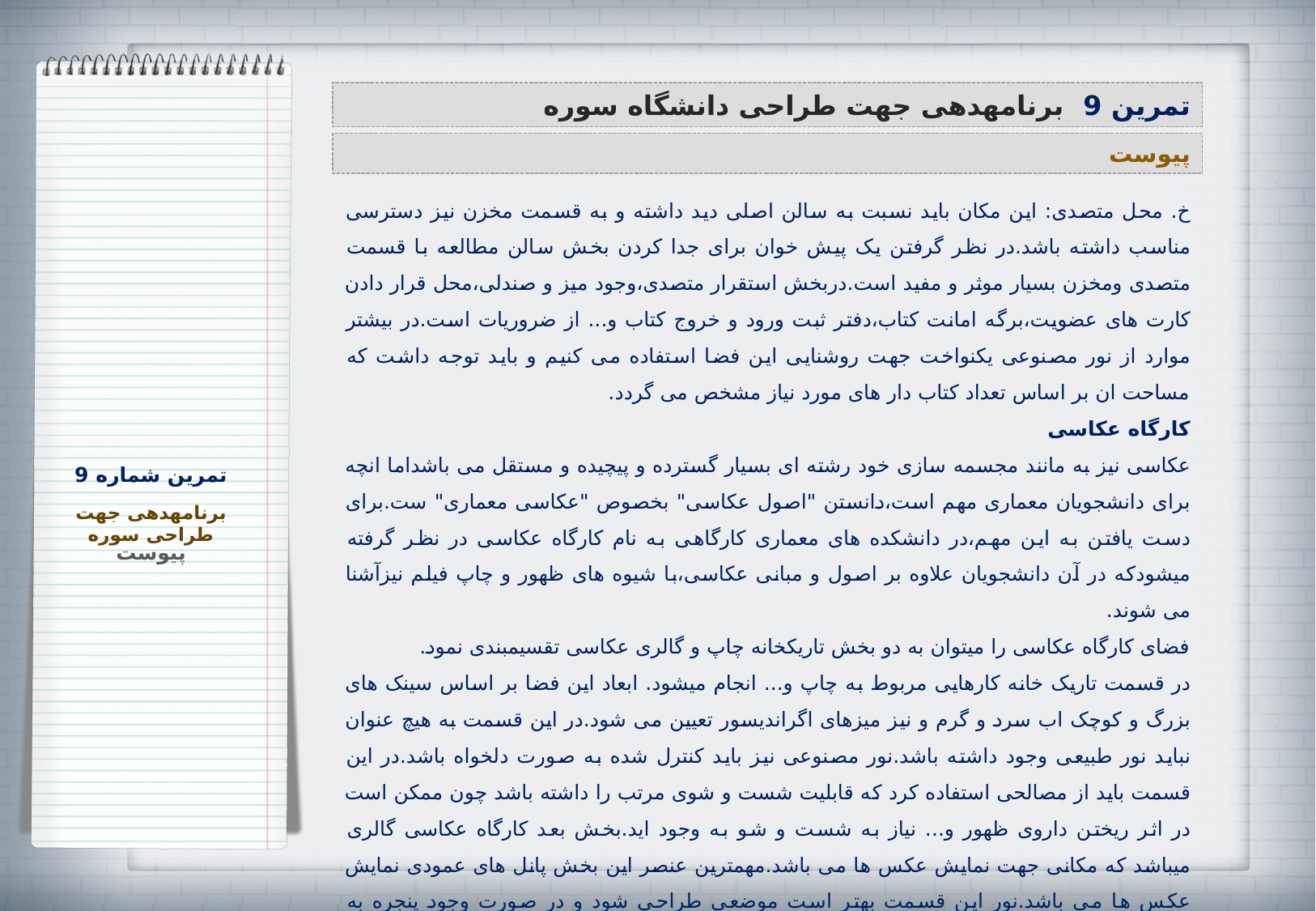

تمرین 9  برنامه‏دهی جهت طراحی دانشگاه سوره
پیوست
خ. محل متصدی: این مکان باید نسبت به سالن اصلی دید داشته و به قسمت مخزن نیز دسترسی مناسب داشته باشد.در نظر گرفتن یک پیش خوان برای جدا کردن بخش سالن مطالعه با قسمت متصدی ومخزن بسیار موثر و مفید است.دربخش استقرار متصدی،وجود میز و صندلی،محل قرار دادن کارت های عضویت،برگه امانت کتاب،دفتر ثبت ورود و خروج کتاب و... از ضروریات است.در بیشتر موارد از نور مصنوعی یکنواخت جهت روشنایی این فضا استفاده می کنیم و باید توجه داشت که مساحت ان بر اساس تعداد کتاب دار های مورد نیاز مشخص می گردد.
کارگاه عکاسی
عکاسی نیز به مانند مجسمه سازی خود رشته ای بسیار گسترده و پیچیده و مستقل می باشداما انچه برای دانشجویان معماری مهم است،دانستن "اصول عکاسی" بخصوص "عکاسی معماری" ست.برای دست یافتن به این مهم،در دانشکده های معماری کارگاهی به نام کارگاه عکاسی در نظر گرفته میشودکه در آن دانشجویان علاوه بر اصول و مبانی عکاسی،با شیوه های ظهور و چاپ فیلم نیزآشنا می شوند.
فضای کارگاه عکاسی را میتوان به دو بخش تاریکخانه چاپ و گالری عکاسی تقسیم‏بندی نمود.
در قسمت تاریک خانه کارهایی مربوط به چاپ و... انجام میشود. ابعاد این فضا بر اساس سینک های بزرگ و کوچک اب سرد و گرم و نیز میزهای اگراندیسور تعیین می شود.در این قسمت به هیچ عنوان نباید نور طبیعی وجود داشته باشد.نور مصنوعی نیز باید کنترل شده به صورت دلخواه باشد.در این قسمت باید از مصالحی استفاده کرد که قابلیت شست و شوی مرتب را داشته باشد چون ممکن است در اثر ریختن داروی ظهور و... نیاز به شست و شو به وجود اید.بخش بعد کارگاه عکاسی گالری میباشد که مکانی جهت نمایش عکس ها می باشد.مهمترین عنصر این بخش پانل های عمودی نمایش عکس ها می باشد.نور این قسمت بهتر است موضعی طراحی شود و در صورت وجود پنجره به بیرون،این پنجره ها به وسیله پرده کنترل شود تا نور مستقیم افتاب بر کیفیت عکس های به نمایش در امده تاثیر منفی نگذارد.
رنگ دیوار ها باید از رنگ های روشن باشد. البته این حکم کلی نبوده و بر اساس رنگ پانل، رنگ کف، نوع نمایش عکس‏ها و... می‏تواند تغییر کند.
تمرین شماره 9
برنامه‏دهی جهت طراحی سوره
پیوست